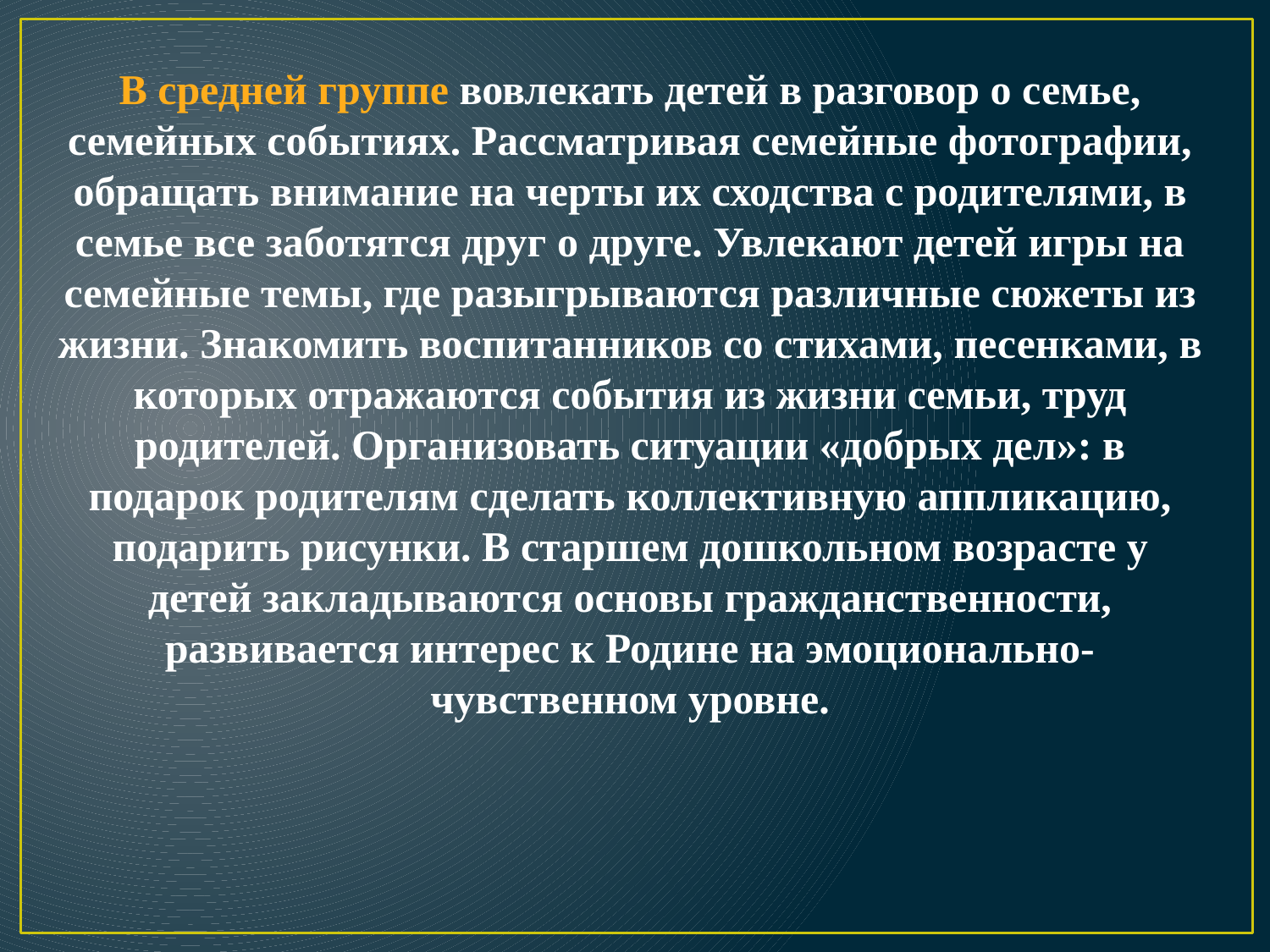

В средней группе вовлекать детей в разговор о семье, семейных событиях. Рассматривая семейные фотографии, обращать внимание на черты их сходства с родителями, в семье все заботятся друг о друге. Увлекают детей игры на семейные темы, где разыгрываются различные сюжеты из жизни. Знакомить воспитанников со стихами, песенками, в которых отражаются события из жизни семьи, труд родителей. Организовать ситуации «добрых дел»: в подарок родителям сделать коллективную аппликацию, подарить рисунки. В старшем дошкольном возрасте у детей закладываются основы гражданственности, развивается интерес к Родине на эмоционально-чувственном уровне.